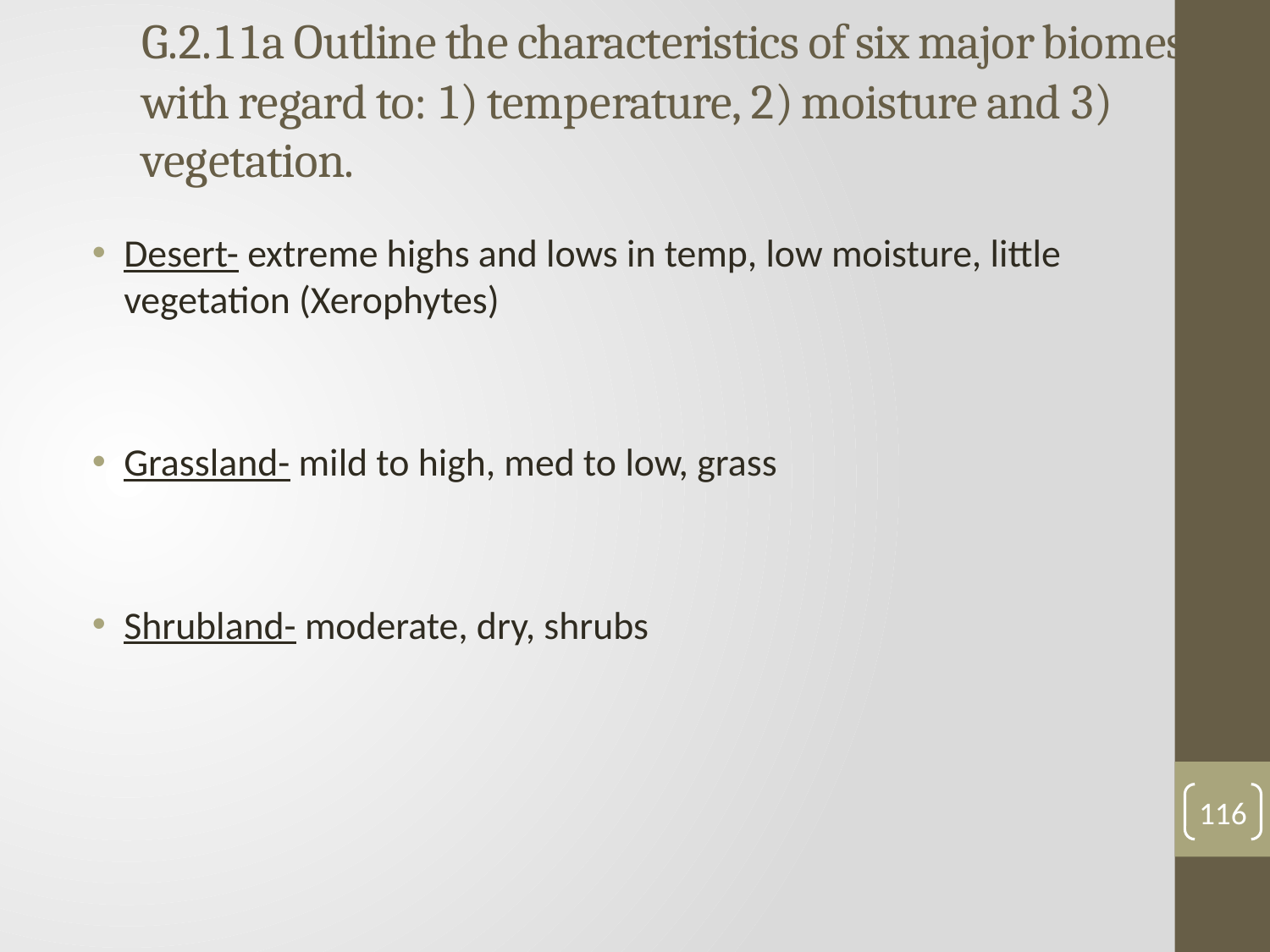

# G.2.11a Outline the characteristics of six major biomes with regard to: 1) temperature, 2) moisture and 3) vegetation.
Desert- extreme highs and lows in temp, low moisture, little vegetation (Xerophytes)

Grassland- mild to high, med to low, grass

Shrubland- moderate, dry, shrubs
116